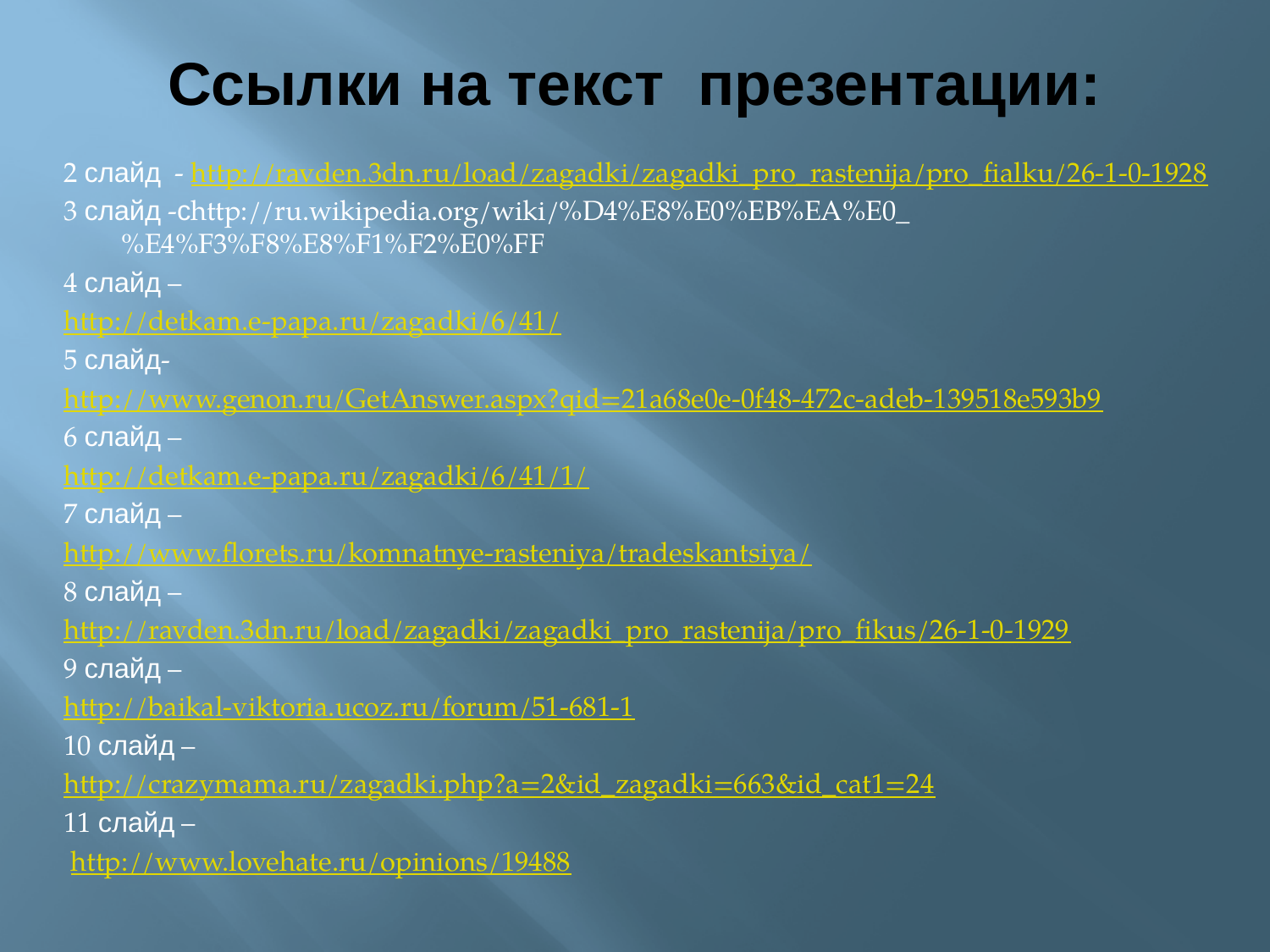

# Ссылки на текст  презентации:
2 слайд  - http://ravden.3dn.ru/load/zagadki/zagadki_pro_rastenija/pro_fialku/26-1-0-1928
3 слайд -сhttp://ru.wikipedia.org/wiki/%D4%E8%E0%EB%EA%E0_%E4%F3%F8%E8%F1%F2%E0%FF
4 слайд –
http://detkam.e-papa.ru/zagadki/6/41/
5 слайд-
http://www.genon.ru/GetAnswer.aspx?qid=21a68e0e-0f48-472c-adeb-139518e593b9
6 слайд –
http://detkam.e-papa.ru/zagadki/6/41/1/
7 слайд –
http://www.florets.ru/komnatnye-rasteniya/tradeskantsiya/
8 слайд –
http://ravden.3dn.ru/load/zagadki/zagadki_pro_rastenija/pro_fikus/26-1-0-1929
9 слайд –
http://baikal-viktoria.ucoz.ru/forum/51-681-1
10 слайд –
http://crazymama.ru/zagadki.php?a=2&id_zagadki=663&id_cat1=24
11 слайд –
 http://www.lovehate.ru/opinions/19488